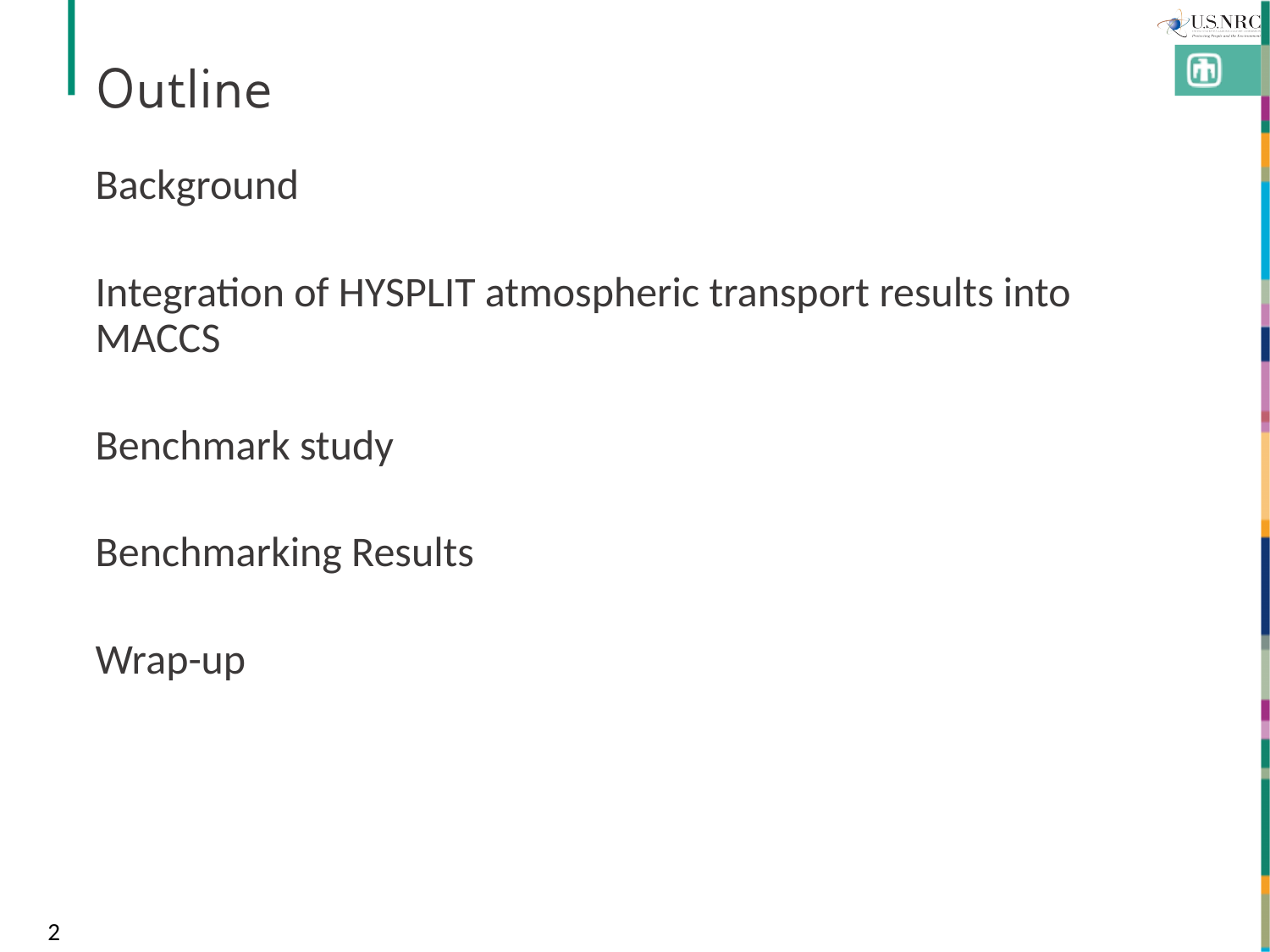

# Outline
Background

Integration of HYSPLIT atmospheric transport results into MACCS

Benchmark study

Benchmarking Results

Wrap-up
2